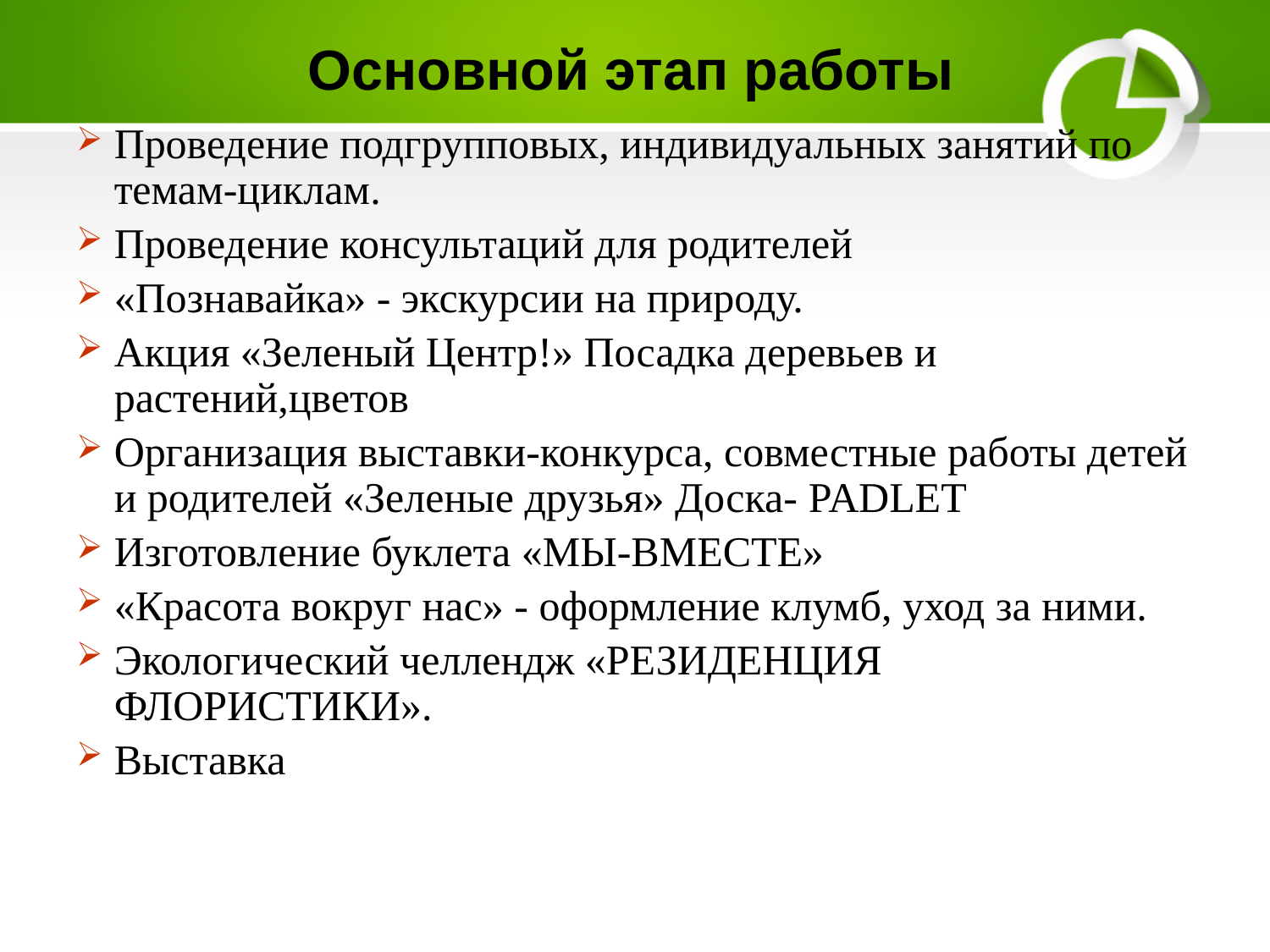

# Основной этап работы
Проведение подгрупповых, индивидуальных занятий по темам-циклам.
Проведение консультаций для родителей
«Познавайка» - экскурсии на природу.
Акция «Зеленый Центр!» Посадка деревьев и растений,цветов
Организация выставки-конкурса, совместные работы детей и родителей «Зеленые друзья» Доска- PADLET
Изготовление буклета «МЫ-ВМЕСТЕ»
«Красота вокруг нас» - оформление клумб, уход за ними.
Экологический челлендж «РЕЗИДЕНЦИЯ ФЛОРИСТИКИ».
Выставка